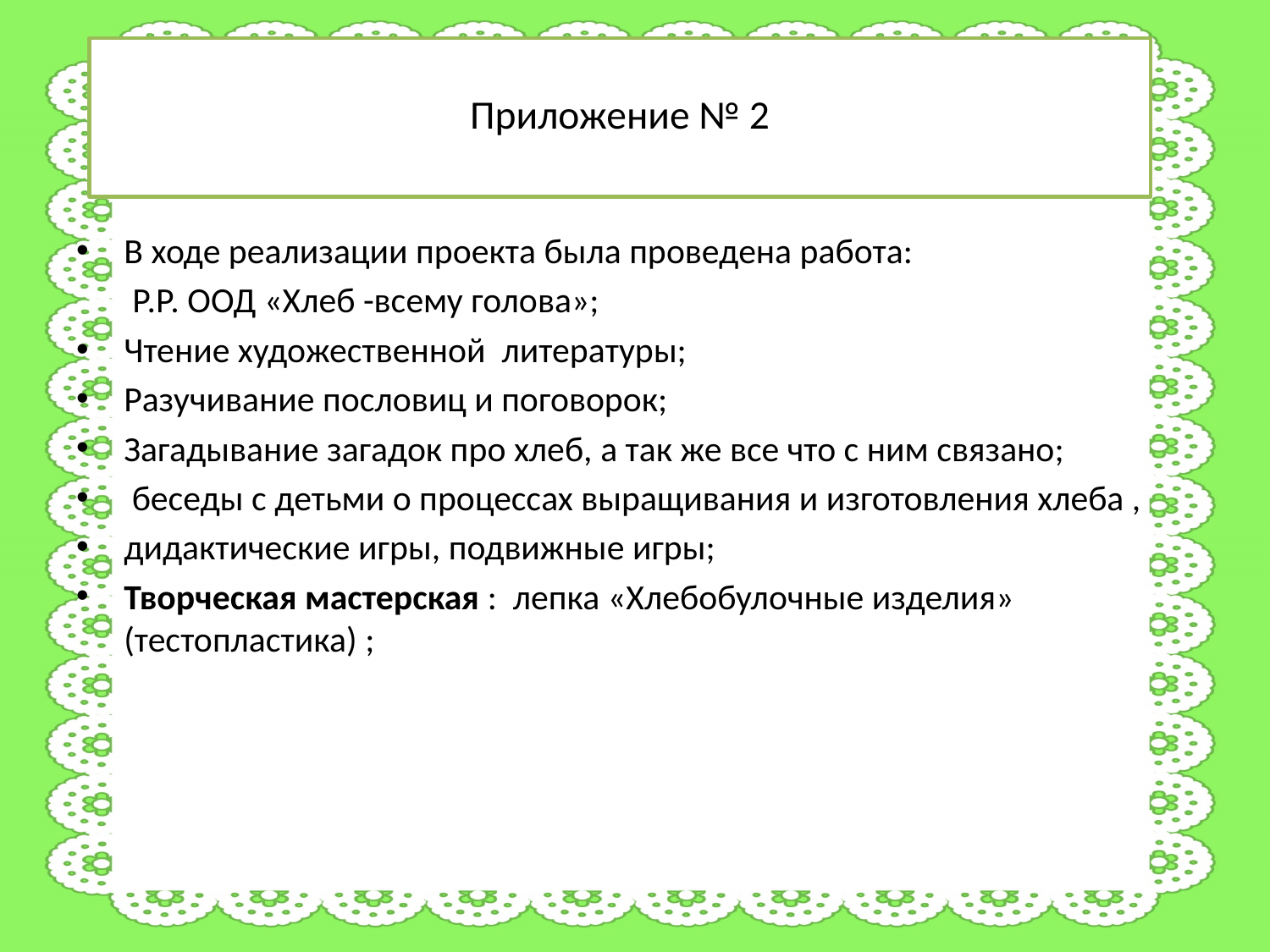

# Приложение № 2
В ходе реализации проекта была проведена работа:
       Р.Р. ООД «Хлеб -всему голова»;
Чтение художественной  литературы;
Разучивание пословиц и поговорок;
Загадывание загадок про хлеб, а так же все что с ним связано;
 беседы с детьми о процессах выращивания и изготовления хлеба ,
дидактические игры, подвижные игры;
Творческая мастерская :  лепка «Хлебобулочные изделия» (тестопластика) ;